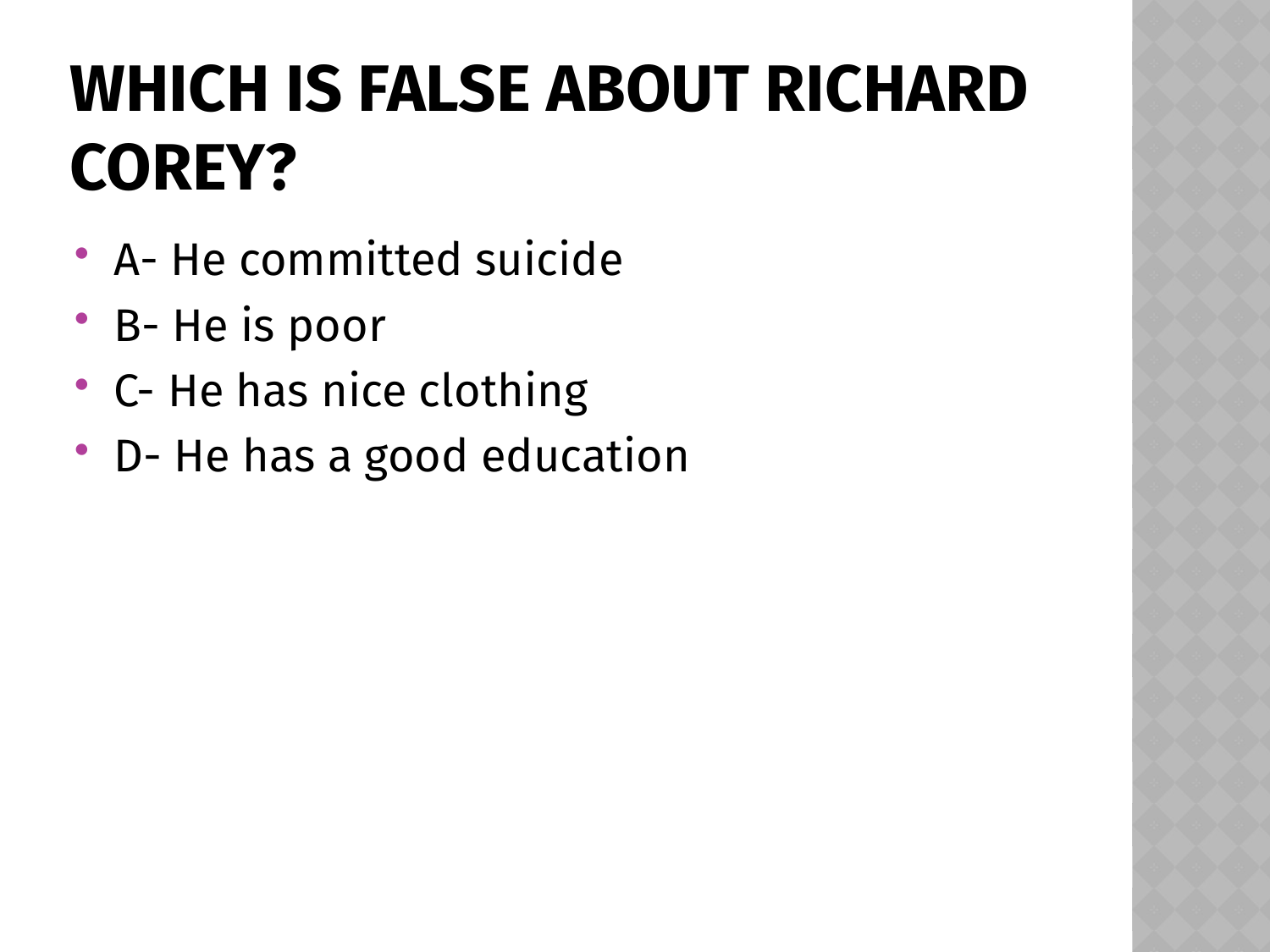

# Which is false about Richard Corey?
A- He committed suicide
B- He is poor
C- He has nice clothing
D- He has a good education